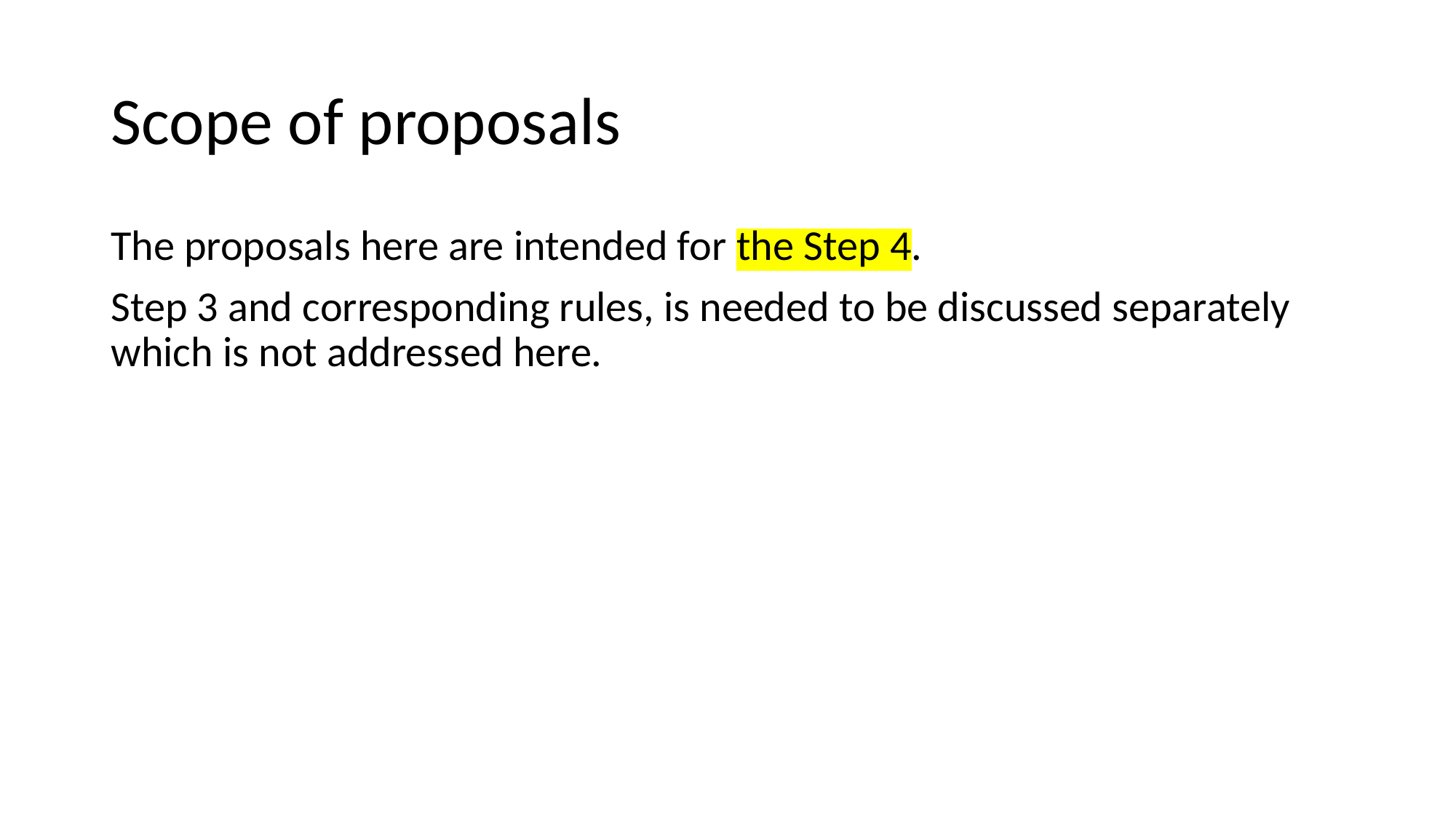

# Scope of proposals
The proposals here are intended for the Step 4.
Step 3 and corresponding rules, is needed to be discussed separately which is not addressed here.